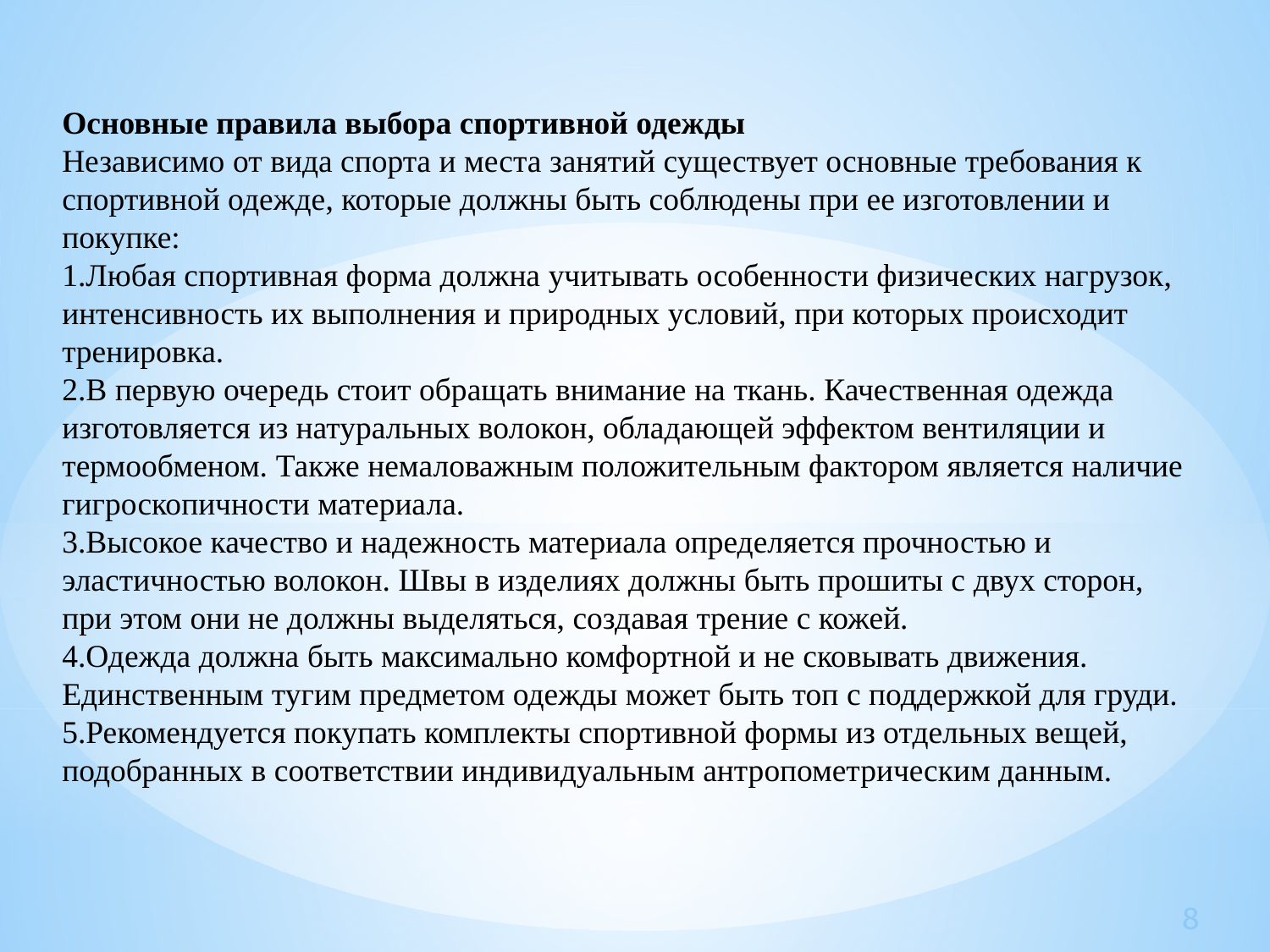

Основные правила выбора спортивной одежды
Независимо от вида спорта и места занятий существует основные требования к спортивной одежде, которые должны быть соблюдены при ее изготовлении и покупке:
1.Любая спортивная форма должна учитывать особенности физических нагрузок, интенсивность их выполнения и природных условий, при которых происходит тренировка.
2.В первую очередь стоит обращать внимание на ткань. Качественная одежда изготовляется из натуральных волокон, обладающей эффектом вентиляции и термообменом. Также немаловажным положительным фактором является наличие гигроскопичности материала.
3.Высокое качество и надежность материала определяется прочностью и эластичностью волокон. Швы в изделиях должны быть прошиты с двух сторон, при этом они не должны выделяться, создавая трение с кожей.
4.Одежда должна быть максимально комфортной и не сковывать движения. Единственным тугим предметом одежды может быть топ с поддержкой для груди.
5.Рекомендуется покупать комплекты спортивной формы из отдельных вещей, подобранных в соответствии индивидуальным антропометрическим данным.
8